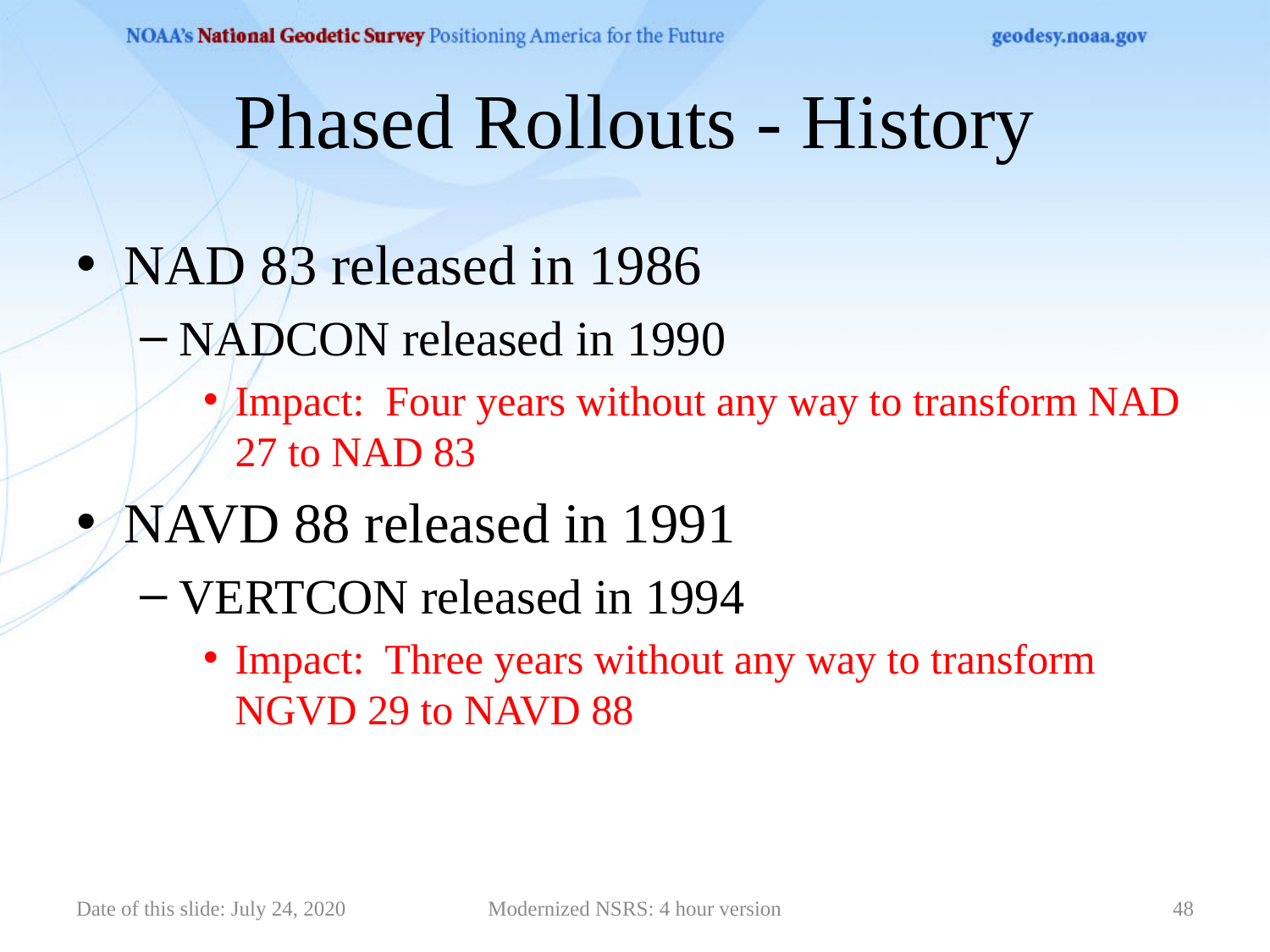

# Phased Rollouts - History
NAD 83 released in 1986
NADCON released in 1990
Impact:  Four years without any way to transform NAD 27 to NAD 83
NAVD 88 released in 1991
VERTCON released in 1994
Impact:  Three years without any way to transform NGVD 29 to NAVD 88

Date of this slide: July 24, 2020
Modernized NSRS: 4 hour version
48